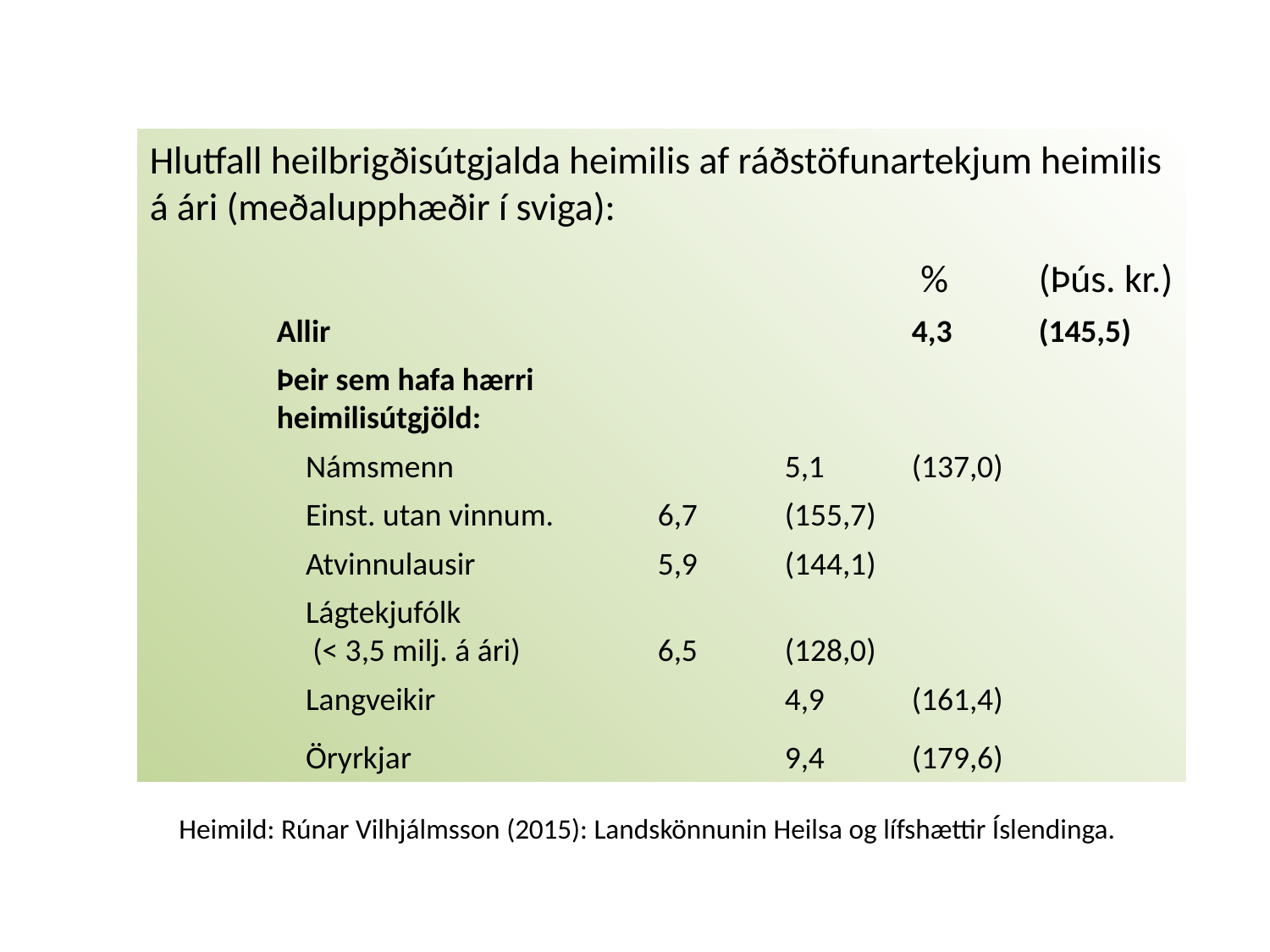

Hlutfall heilbrigðisútgjalda heimilis af ráðstöfunartekjum heimilis
á ári (meðalupphæðir í sviga):

						 %	(Þús. kr.)

	Allir					4,3	(145,5)

	Þeir sem hafa hærri
	heimilisútgjöld:

	    Námsmenn			5,1	(137,0)

	    Einst. utan vinnum.	6,7	(155,7)

	    Atvinnulausir		5,9	(144,1)

	    Lágtekjufólk
	     (< 3,5 milj. á ári)		6,5	(128,0)

	    Langveikir			4,9	(161,4)

	    Öryrkjar			9,4	(179,6)
Heimild: Rúnar Vilhjálmsson (2015): Landskönnunin Heilsa og lífshættir Íslendinga.